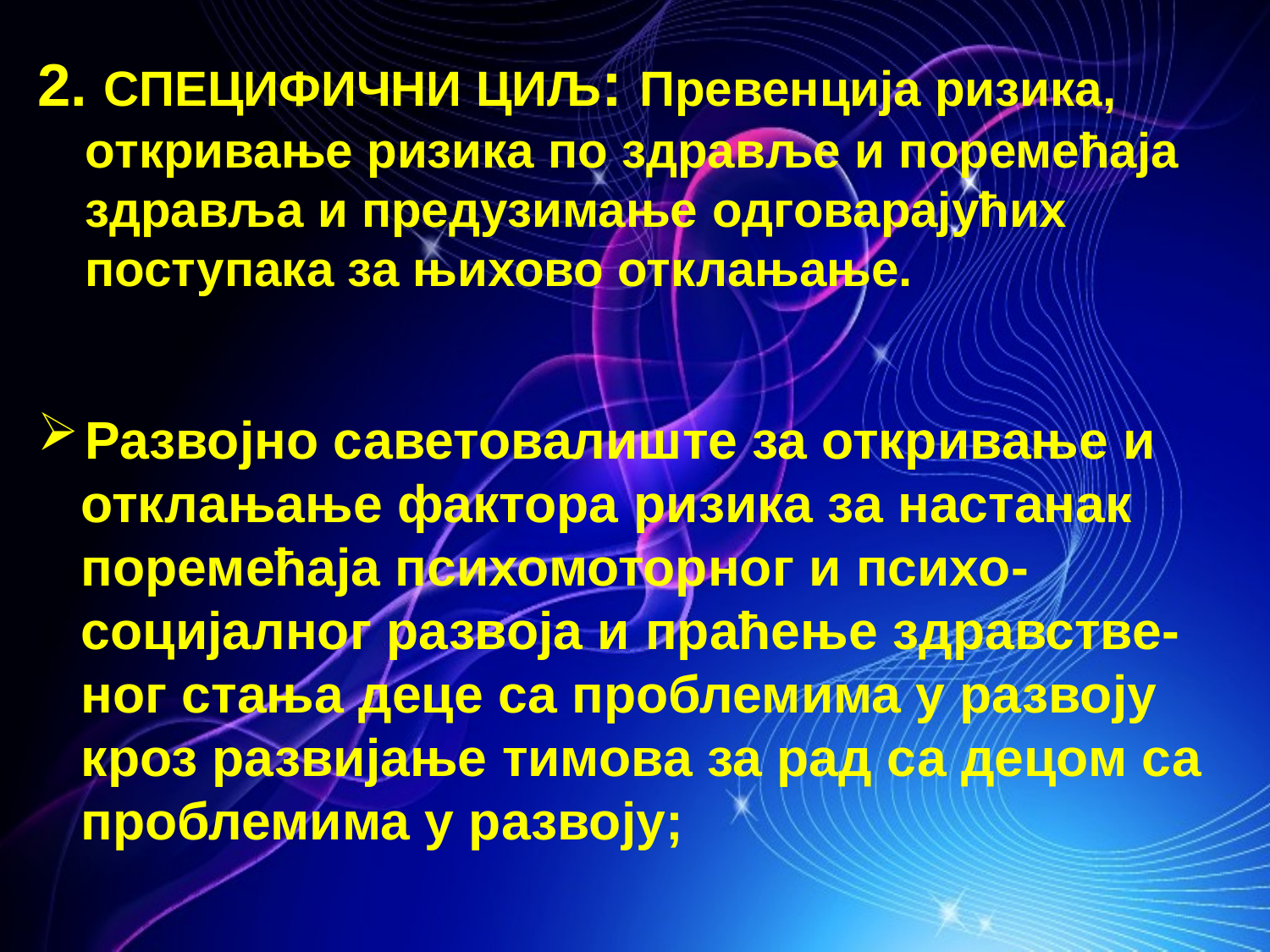

2. СПЕЦИФИЧНИ ЦИЉ: Превенција ризика,  откривање ризика по здравље и поремећаја здравља и предузимање одговарајућих поступака за њихово отклањање.

Развојно саветовалиште за откривање и
   отклањање фактора ризика за настанак
   поремећаја психомоторног и психо-
   социјалног развоја и праћење здравстве-
   ног стања деце са проблемима у развоју
   кроз развијање тимова за рад са децом са
   проблемима у развоју;